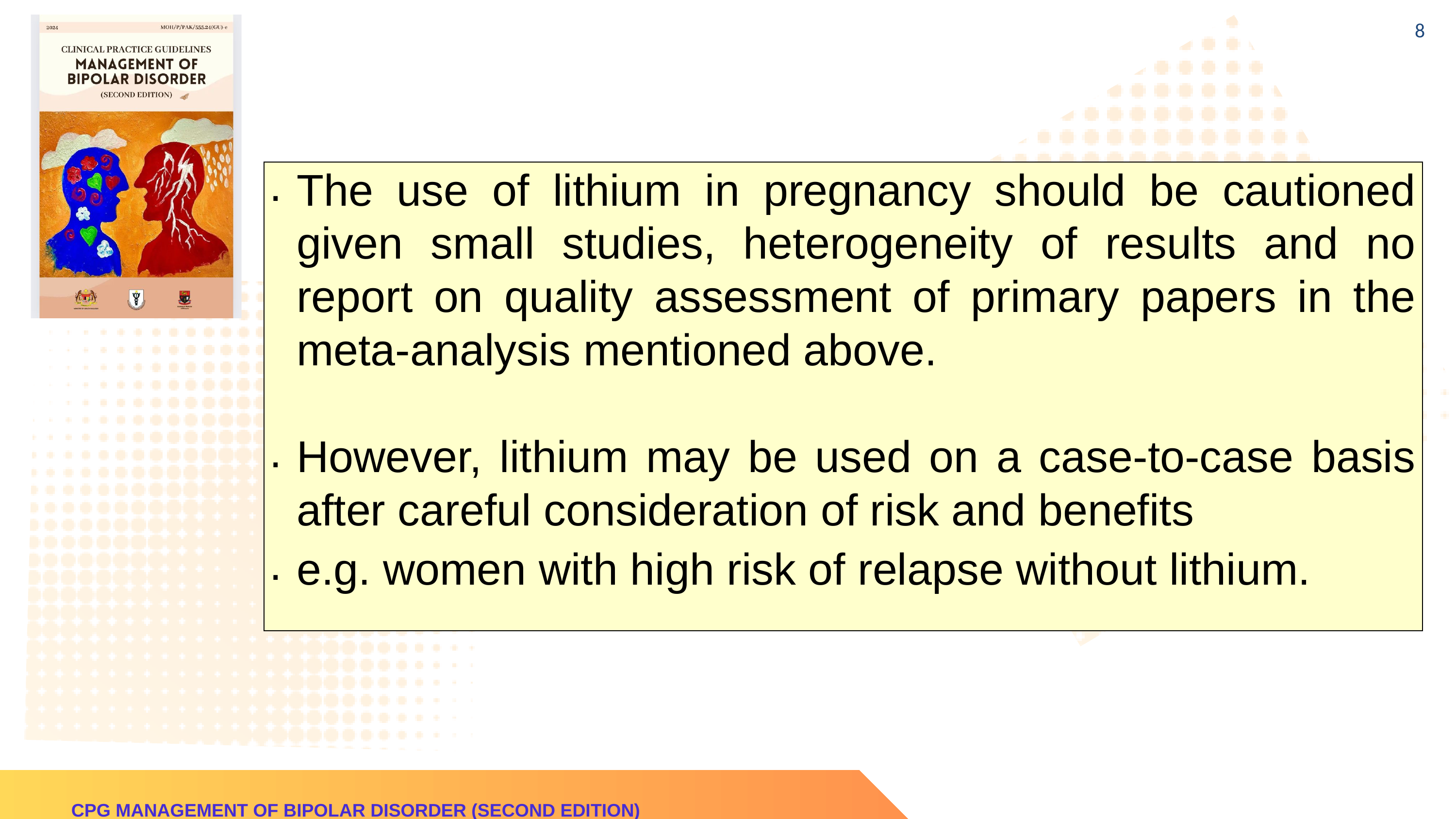

8

| The use of lithium in pregnancy should be cautioned given small studies, heterogeneity of results and no report on quality assessment of primary papers in the meta-analysis mentioned above. However, lithium may be used on a case-to-case basis after careful consideration of risk and benefits e.g. women with high risk of relapse without lithium. |
| --- |

CPG MANAGEMENT OF BIPOLAR DISORDER (SECOND EDITION)